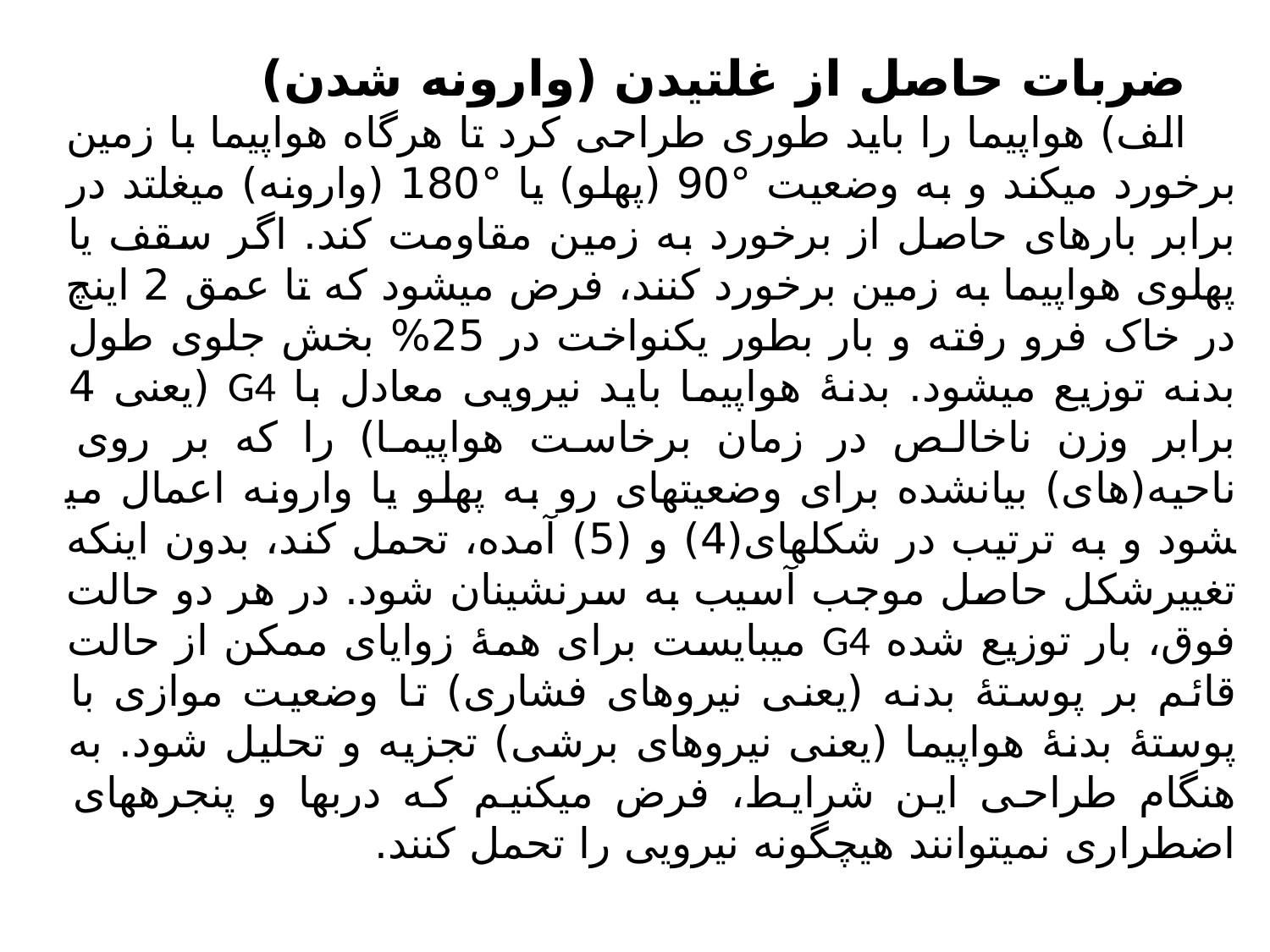

ضربات حاصل از غلتیدن (وارونه شدن)
الف) هواپیما را باید طوری طراحی کرد تا هرگاه هواپیما با زمین برخورد می­کند و به وضعیت °90 (پهلو) یا °180 (وارونه) می­غلتد در برابر بارهای حاصل از برخورد به زمین مقاومت کند. اگر سقف یا پهلوی هواپیما به زمین برخورد کنند، فرض می­شود که تا عمق 2 اینچ در خاک فرو رفته و بار بطور یکنواخت در 25% بخش جلوی طول بدنه توزیع می­شود. بدنۀ هواپیما باید نیرویی معادل با G4 (یعنی 4 برابر وزن ناخالص در زمان برخاست هواپیما) را که بر روی ناحیه(های) بیان­شده برای وضعیت­های رو به پهلو یا وارونه اعمال می­شود و به ترتیب در شکل­های(4) و (5) آمده، تحمل کند، بدون اینکه تغییرشکل حاصل موجب آسیب به سرنشینان شود. در هر دو حالت فوق، بار توزیع شده G4 می­بایست برای همۀ زوایای ممکن از حالت قائم بر پوستۀ بدنه (یعنی نیروهای فشاری) تا وضعیت موازی با پوستۀ بدنۀ هواپیما (یعنی نیروهای برشی) تجزیه و تحلیل شود. به هنگام طراحی این شرایط، فرض می­کنیم که درب­ها و پنجره­های اضطراری نمی­توانند هیچگونه نیرویی را تحمل کنند.